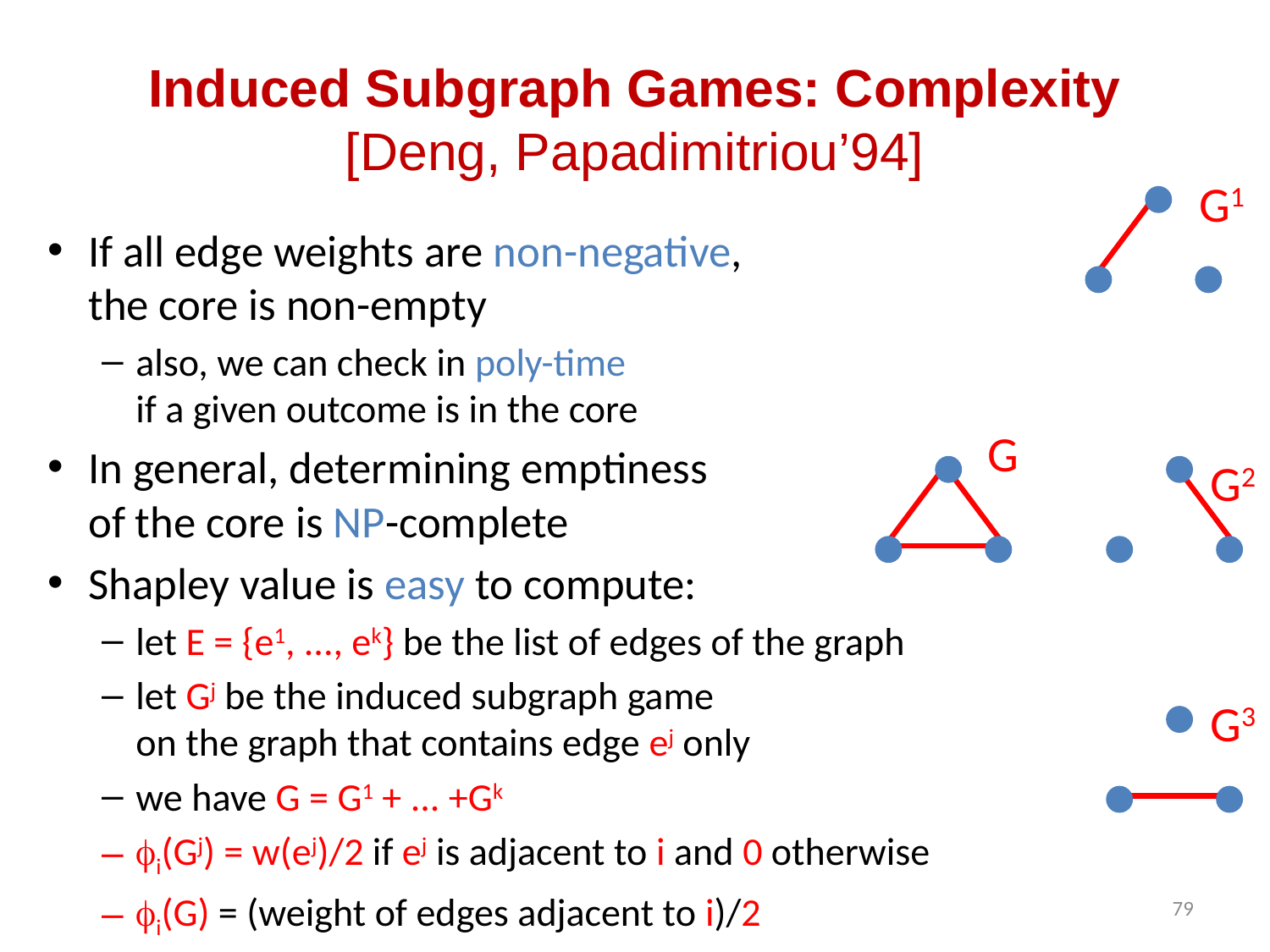

# Induced Subgraph Games: Complexity [Deng, Papadimitriou’94]
G1

If all edge weights are non-negative,
the core is non-empty
also, we can check in poly-time
if a given outcome is in the core
In general, determining emptiness
of the core is NP-complete
Shapley value is easy to compute:
let E = {e1, ..., ek} be the list of edges of the graph
let Gj be the induced subgraph game
on the graph that contains edge ej only
we have G = G1 + ... +Gk
φi(Gj) = w(ej)/2 if ej is adjacent to i and 0 otherwise
φi(G) = (weight of edges adjacent to i)/2

G

G2

G3

79